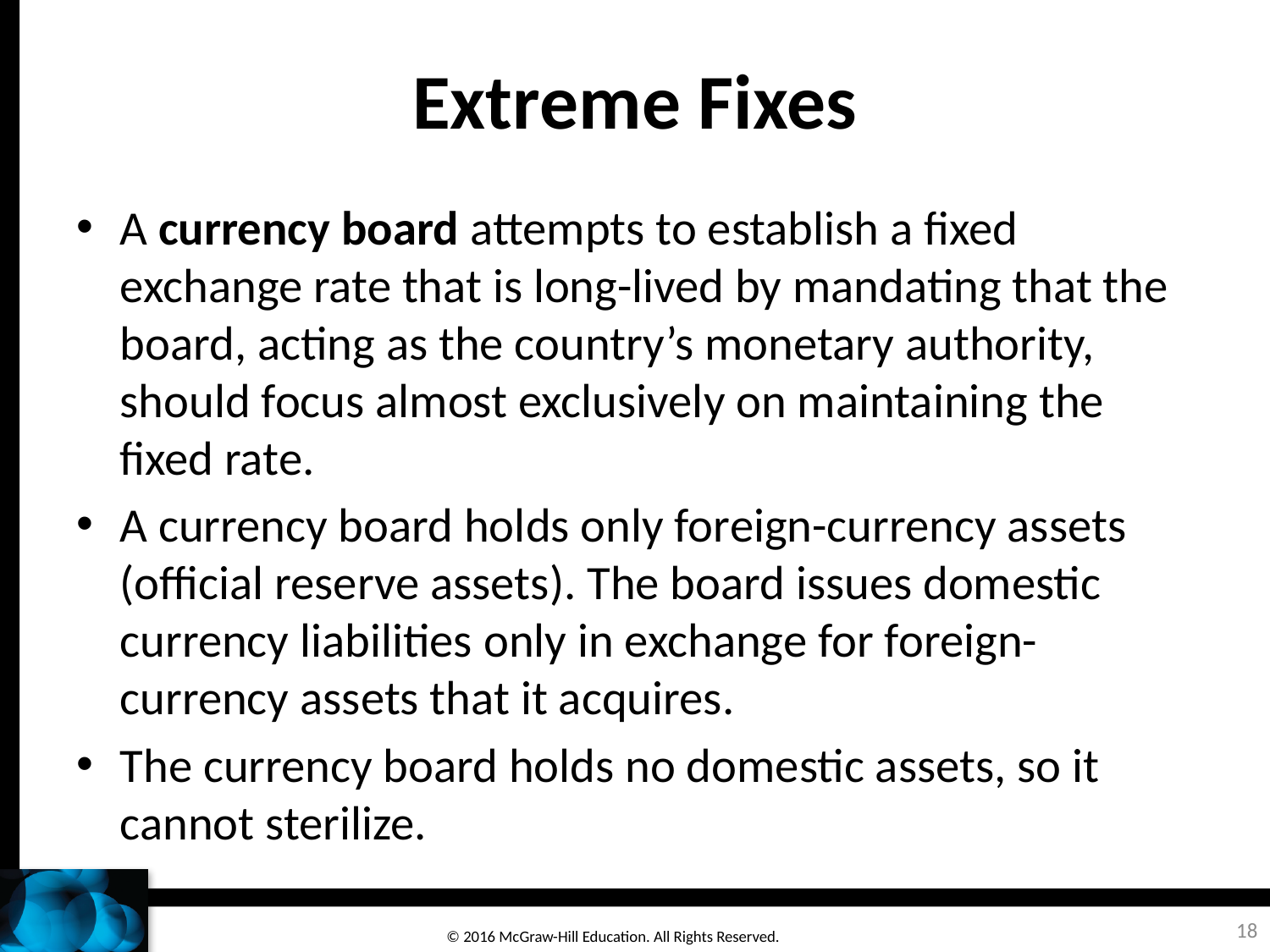

# Extreme Fixes
A currency board attempts to establish a fixed exchange rate that is long-lived by mandating that the board, acting as the country’s monetary authority, should focus almost exclusively on maintaining the fixed rate.
A currency board holds only foreign-currency assets (official reserve assets). The board issues domestic currency liabilities only in exchange for foreign-currency assets that it acquires.
The currency board holds no domestic assets, so it cannot sterilize.
18
© 2016 McGraw-Hill Education. All Rights Reserved.